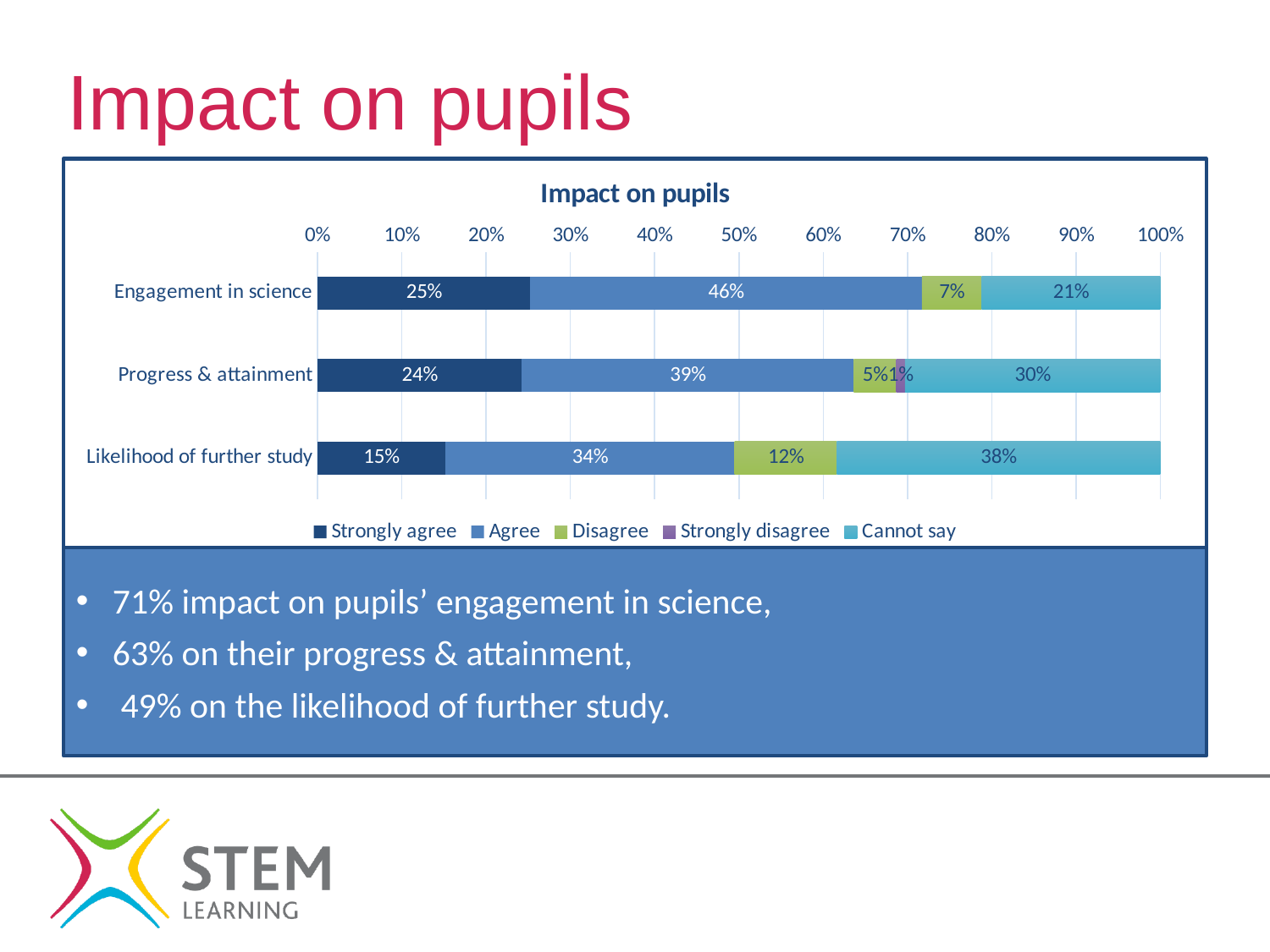

# Impact on pupils

### Chart: Impact on pupils

| Category | Strongly agree | Agree | Disagree | Strongly disagree | Cannot say |
|---|---|---|---|---|---|
| Engagement in science | 0.25252525252525254 | 0.46464646464646464 | 0.0707070707070707 | 0.0 | 0.21212121212121213 |
| Progress & attainment | 0.24242424242424243 | 0.3939393939393939 | 0.050505050505050504 | 0.010101010101010102 | 0.30303030303030304 |
| Likelihood of further study | 0.15151515151515152 | 0.3434343434343434 | 0.12121212121212122 | 0.0 | 0.3838383838383838 |
71% impact on pupils’ engagement in science,
63% on their progress & attainment,
 49% on the likelihood of further study.